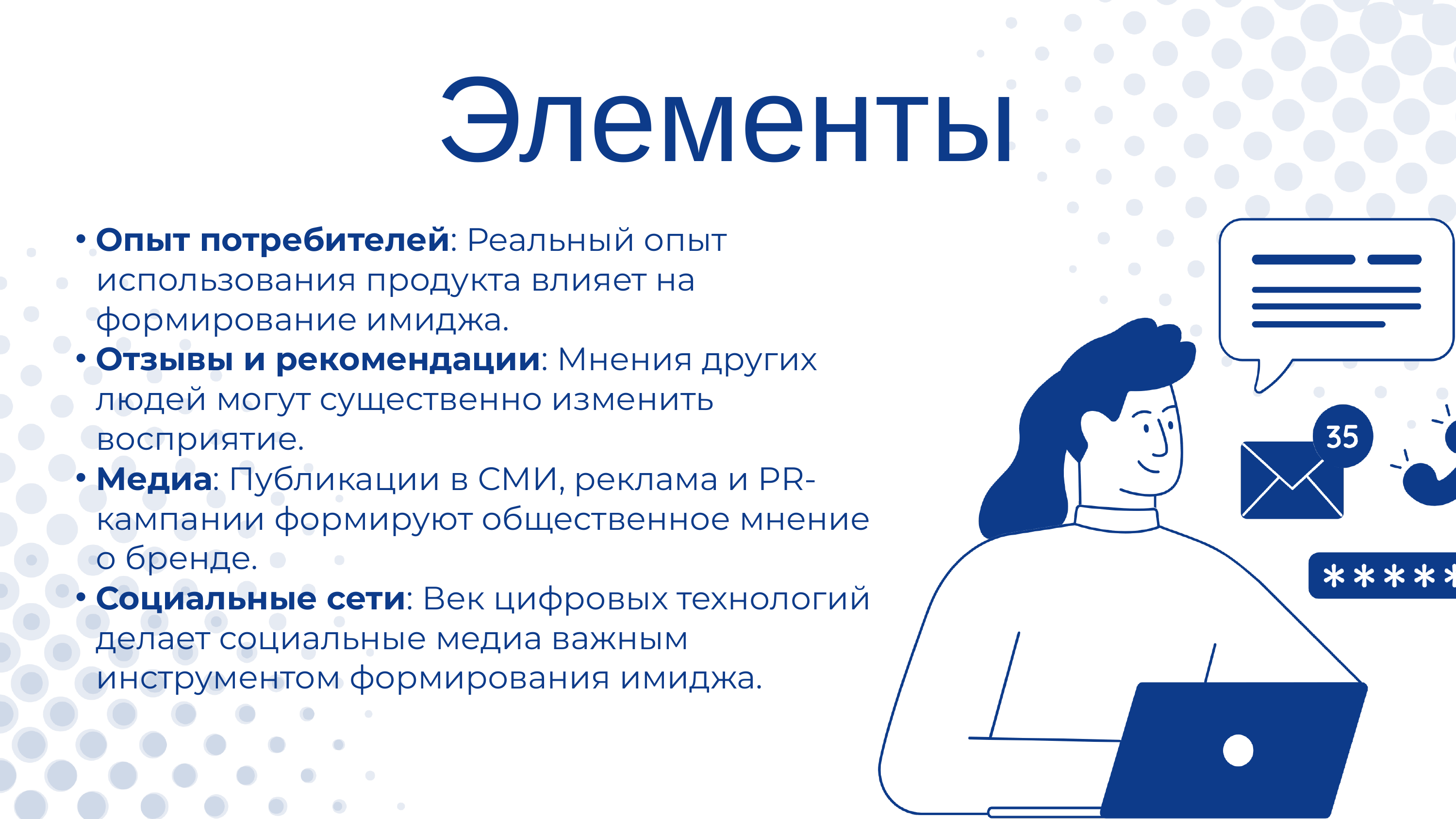

Элементы
Опыт потребителей: Реальный опыт использования продукта влияет на формирование имиджа.
Отзывы и рекомендации: Мнения других людей могут существенно изменить восприятие.
Медиа: Публикации в СМИ, реклама и PR-кампании формируют общественное мнение о бренде.
Социальные сети: Век цифровых технологий делает социальные медиа важным инструментом формирования имиджа.